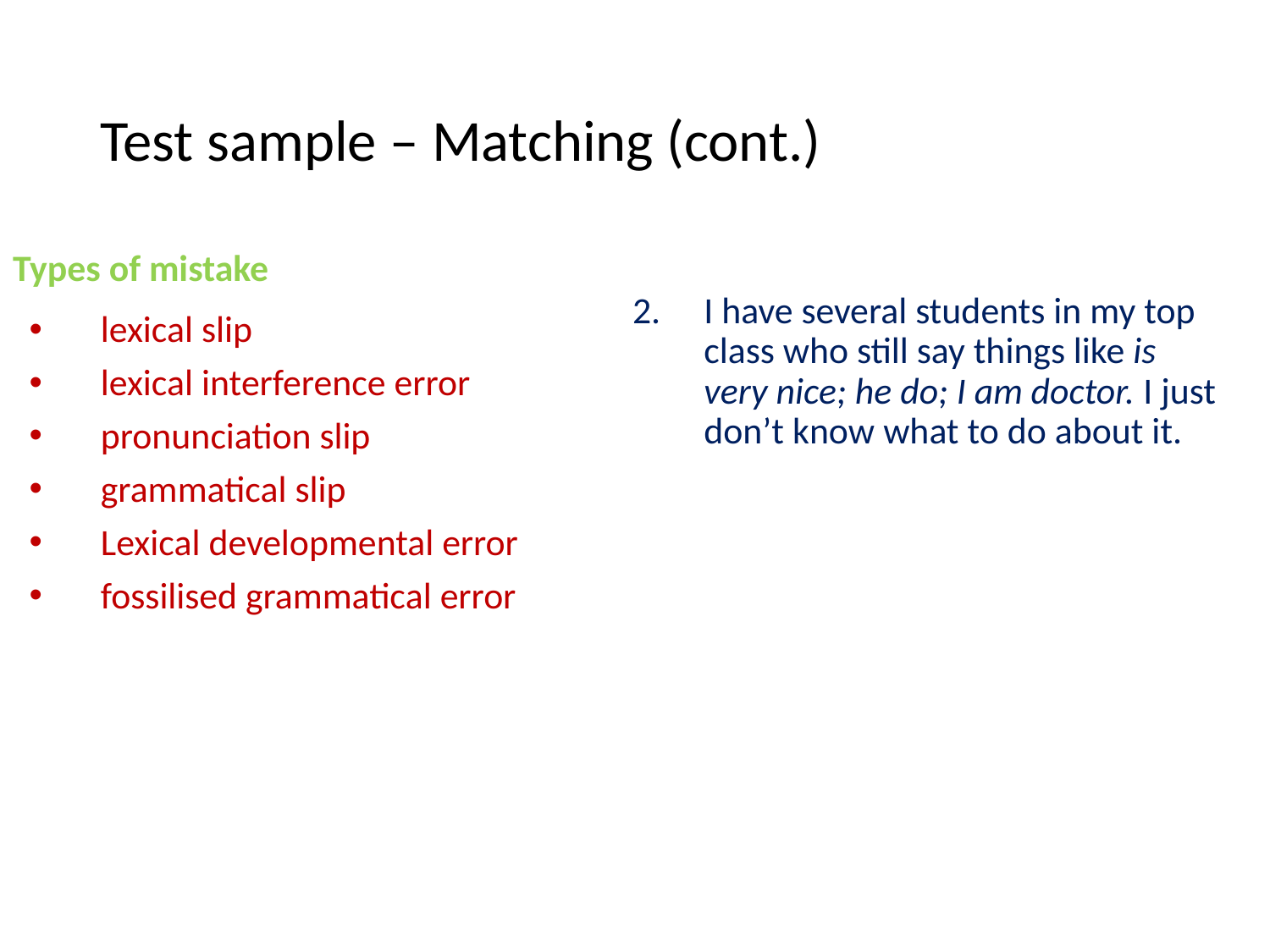

# Test sample – Matching (cont.)
Types of mistake
lexical slip
lexical interference error
pronunciation slip
grammatical slip
Lexical developmental error
fossilised grammatical error
I have several students in my top class who still say things like is very nice; he do; I am doctor. I just don’t know what to do about it.